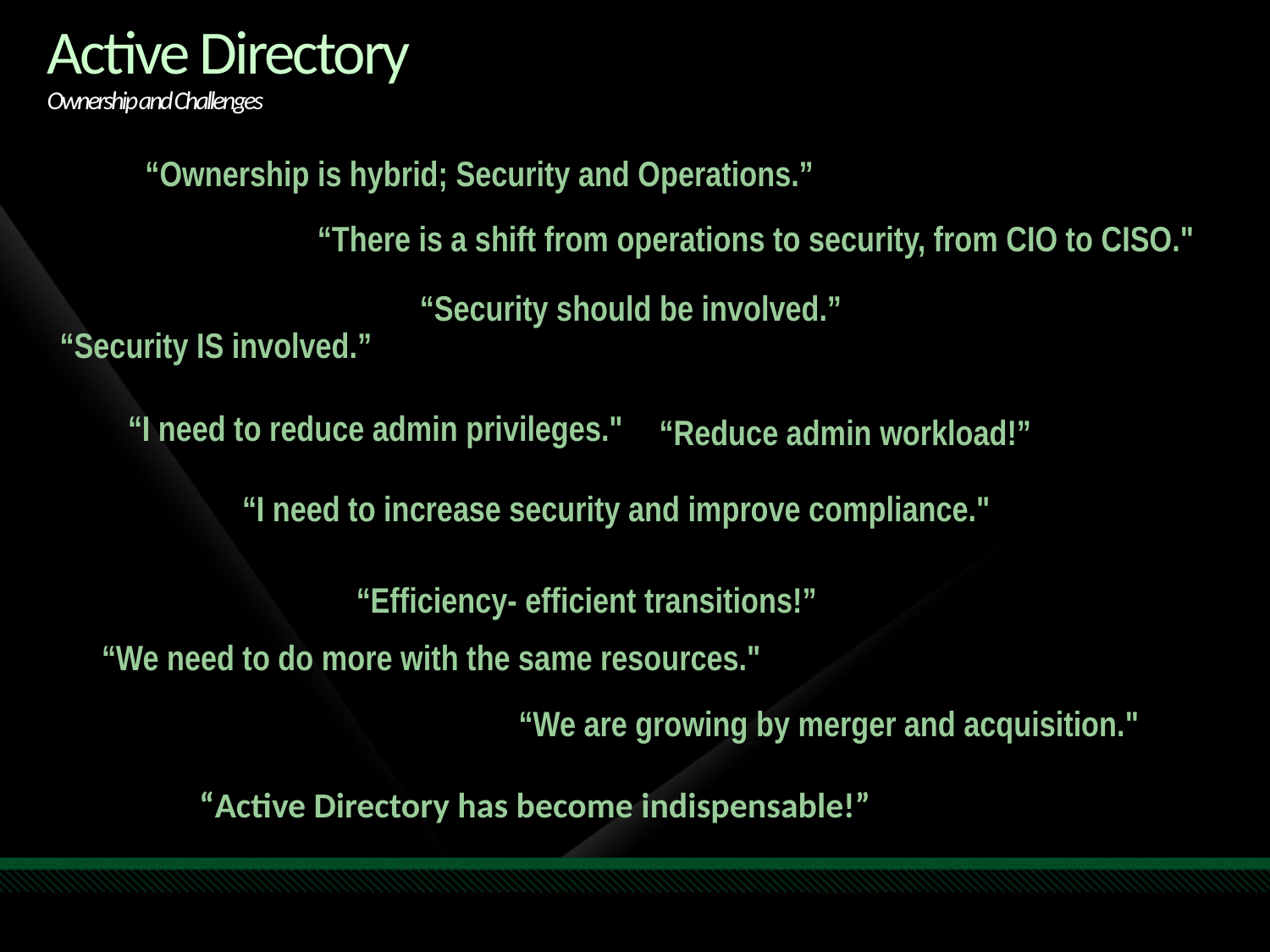

# Active Directory Ownership and Challenges
“Ownership is hybrid; Security and Operations.”
“There is a shift from operations to security, from CIO to CISO."
“Security should be involved.”
“Security IS involved.”
“I need to reduce admin privileges."
“Reduce admin workload!”
“I need to increase security and improve compliance."
“Efficiency- efficient transitions!”
“We need to do more with the same resources."
“We are growing by merger and acquisition."
“Active Directory has become indispensable!”